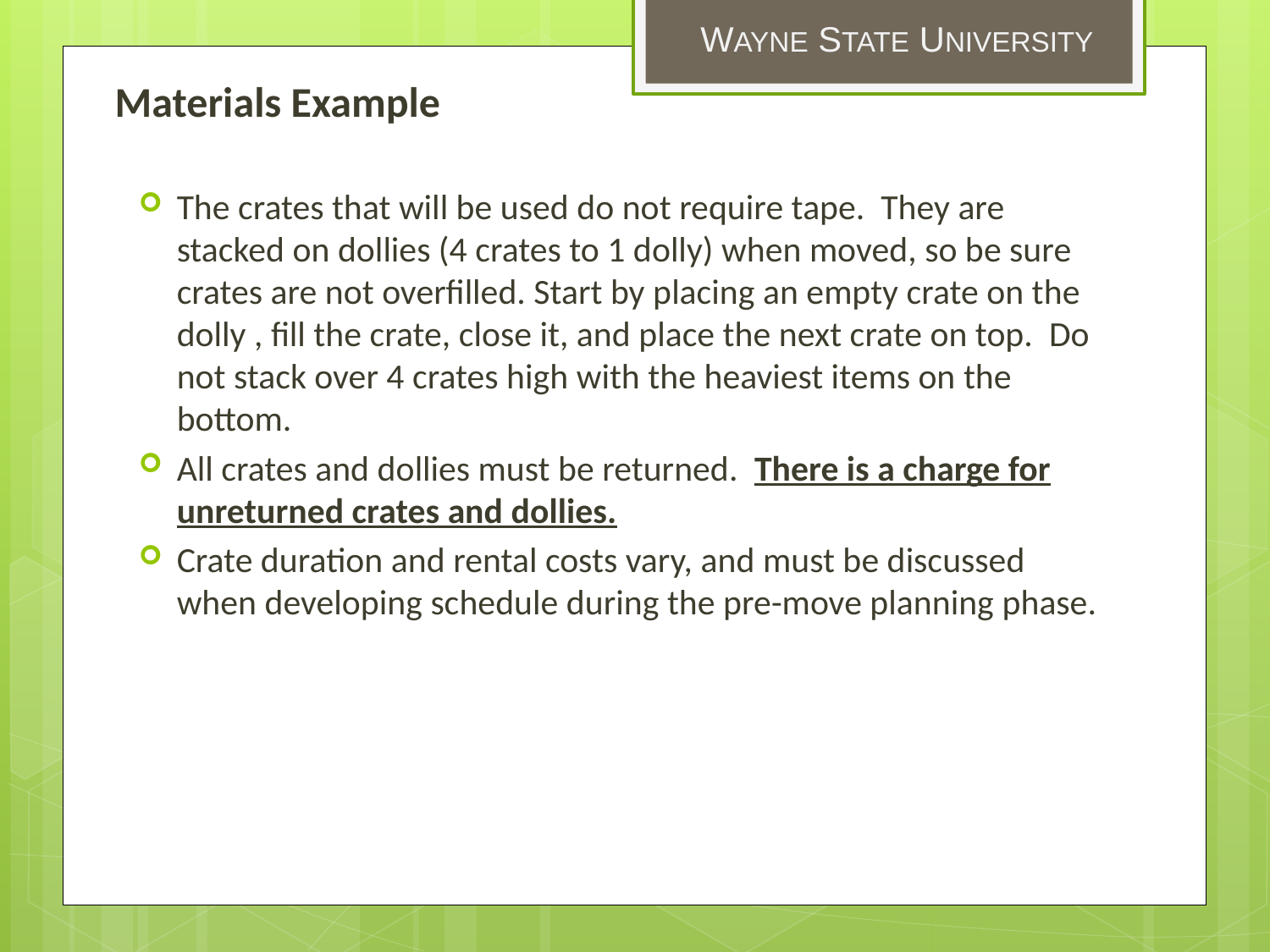

WAYNE STATE UNIVERSITY

Materials Example

The crates that will be used do not require tape.  They are stacked on dollies (4 crates to 1 dolly) when moved, so be sure crates are not overfilled. Start by placing an empty crate on the dolly , fill the crate, close it, and place the next crate on top.  Do not stack over 4 crates high with the heaviest items on the bottom.
All crates and dollies must be returned.  There is a charge for unreturned crates and dollies.
Crate duration and rental costs vary, and must be discussed when developing schedule during the pre-move planning phase.